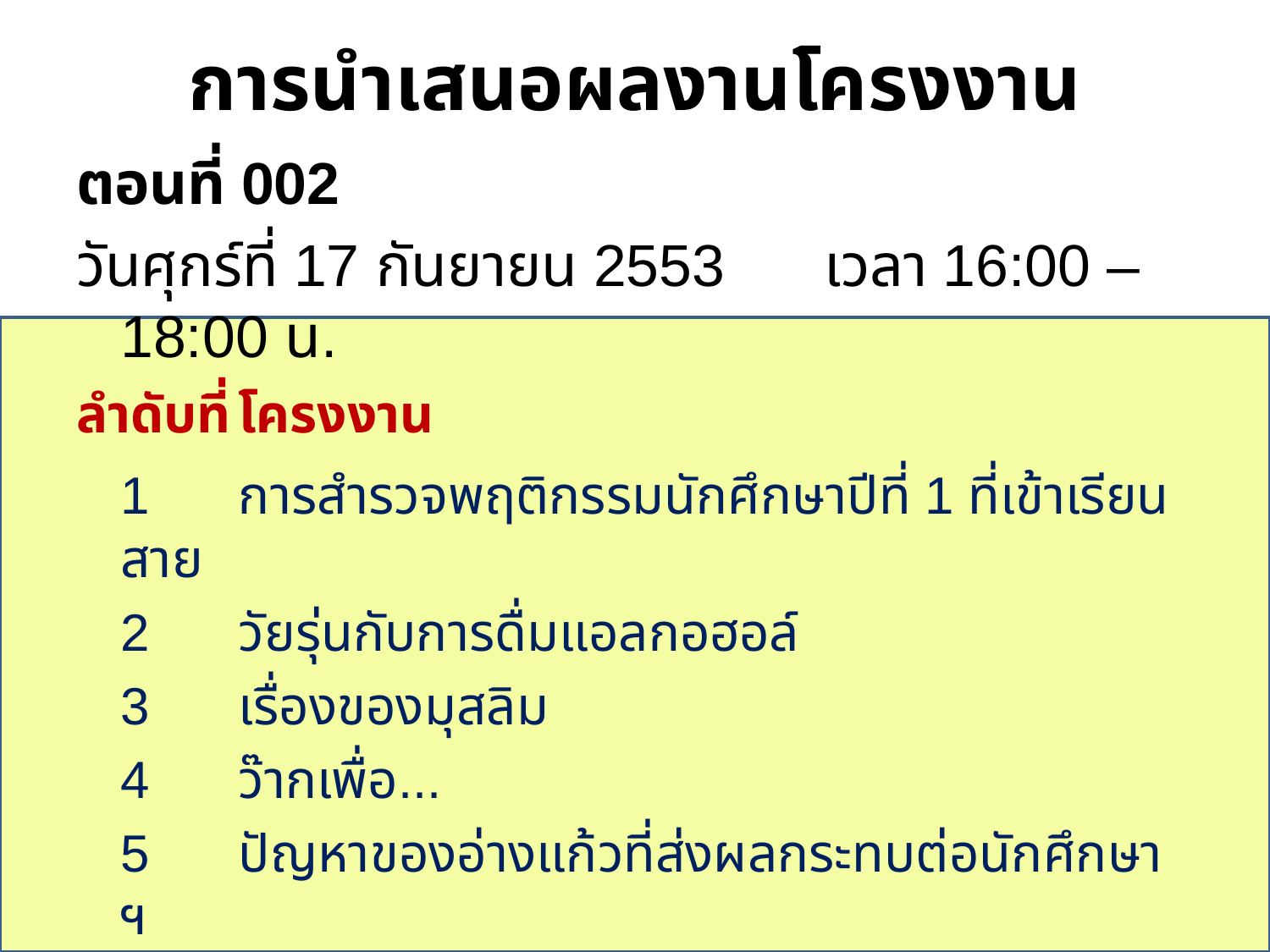

# การนำเสนอผลงานโครงงาน
ตอนที่ 002
วันศุกร์ที่ 17 กันยายน 2553      เวลา 16:00 – 18:00 น.
ลำดับที่		โครงงาน
	1	การสำรวจพฤติกรรมนักศึกษาปีที่ 1 ที่เข้าเรียนสาย
	2	วัยรุ่นกับการดื่มแอลกอฮอล์
	3	เรื่องของมุสลิม
	4	ว๊ากเพื่อ...
	5	ปัญหาของอ่างแก้วที่ส่งผลกระทบต่อนักศึกษา ฯ